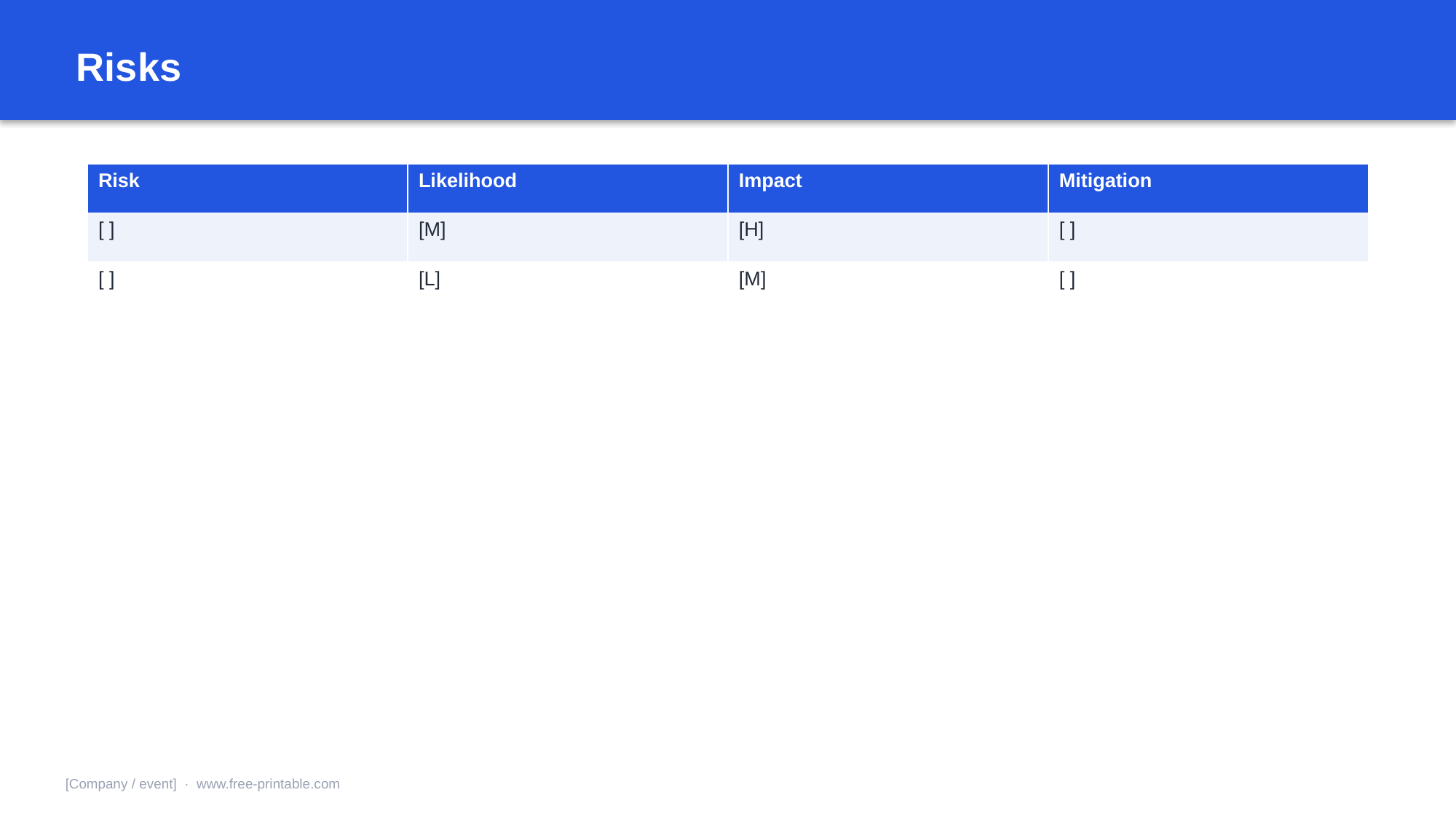

Risks
| Risk | Likelihood | Impact | Mitigation |
| --- | --- | --- | --- |
| [ ] | [M] | [H] | [ ] |
| [ ] | [L] | [M] | [ ] |
[Company / event]  ·  www.free-printable.com